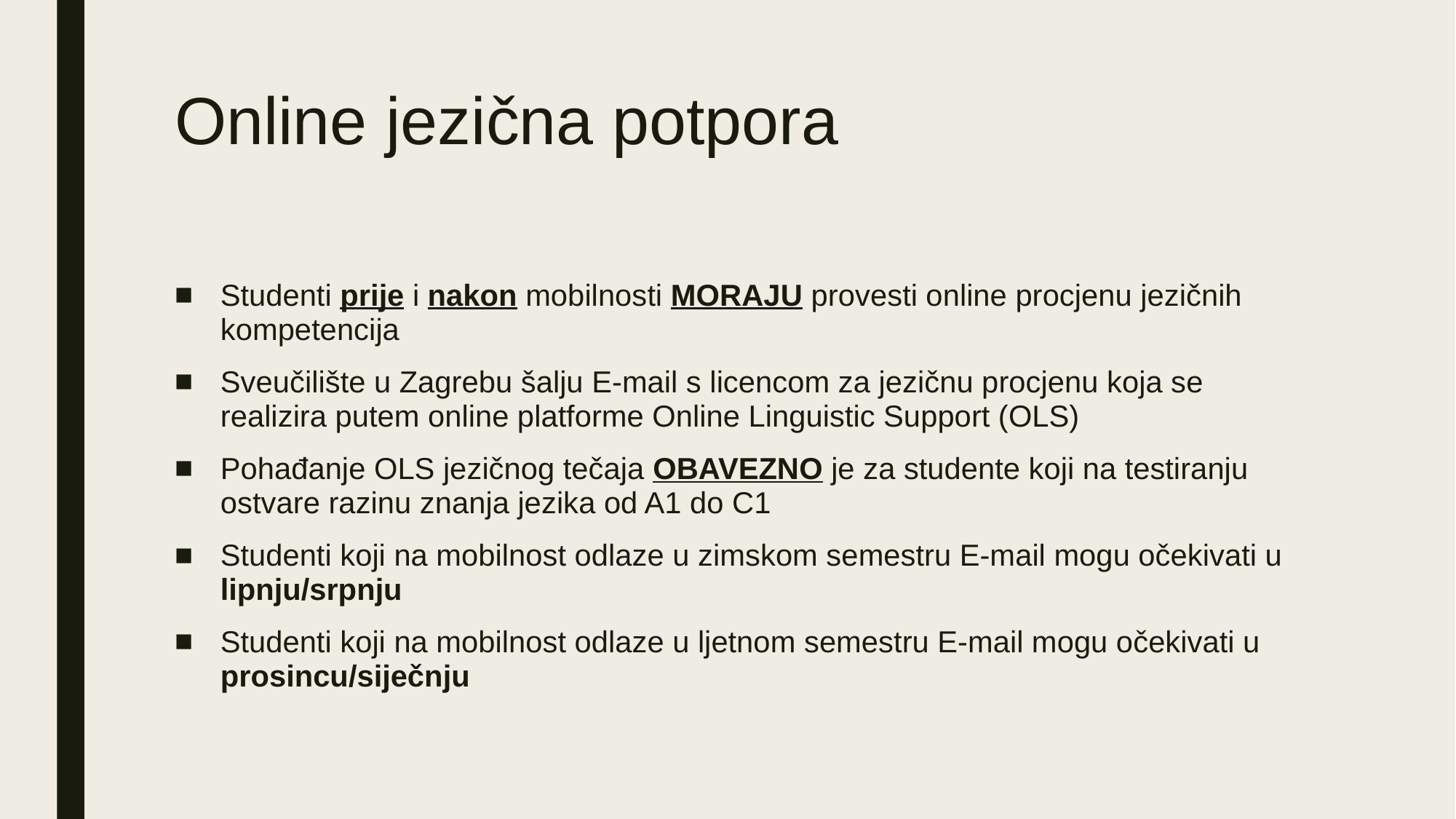

# Online jezična potpora
Studenti prije i nakon mobilnosti MORAJU provesti online procjenu jezičnih kompetencija
Sveučilište u Zagrebu šalju E-mail s licencom za jezičnu procjenu koja se realizira putem online platforme Online Linguistic Support (OLS)
Pohađanje OLS jezičnog tečaja OBAVEZNO je za studente koji na testiranju ostvare razinu znanja jezika od A1 do C1
Studenti koji na mobilnost odlaze u zimskom semestru E-mail mogu očekivati u lipnju/srpnju
Studenti koji na mobilnost odlaze u ljetnom semestru E-mail mogu očekivati u prosincu/siječnju